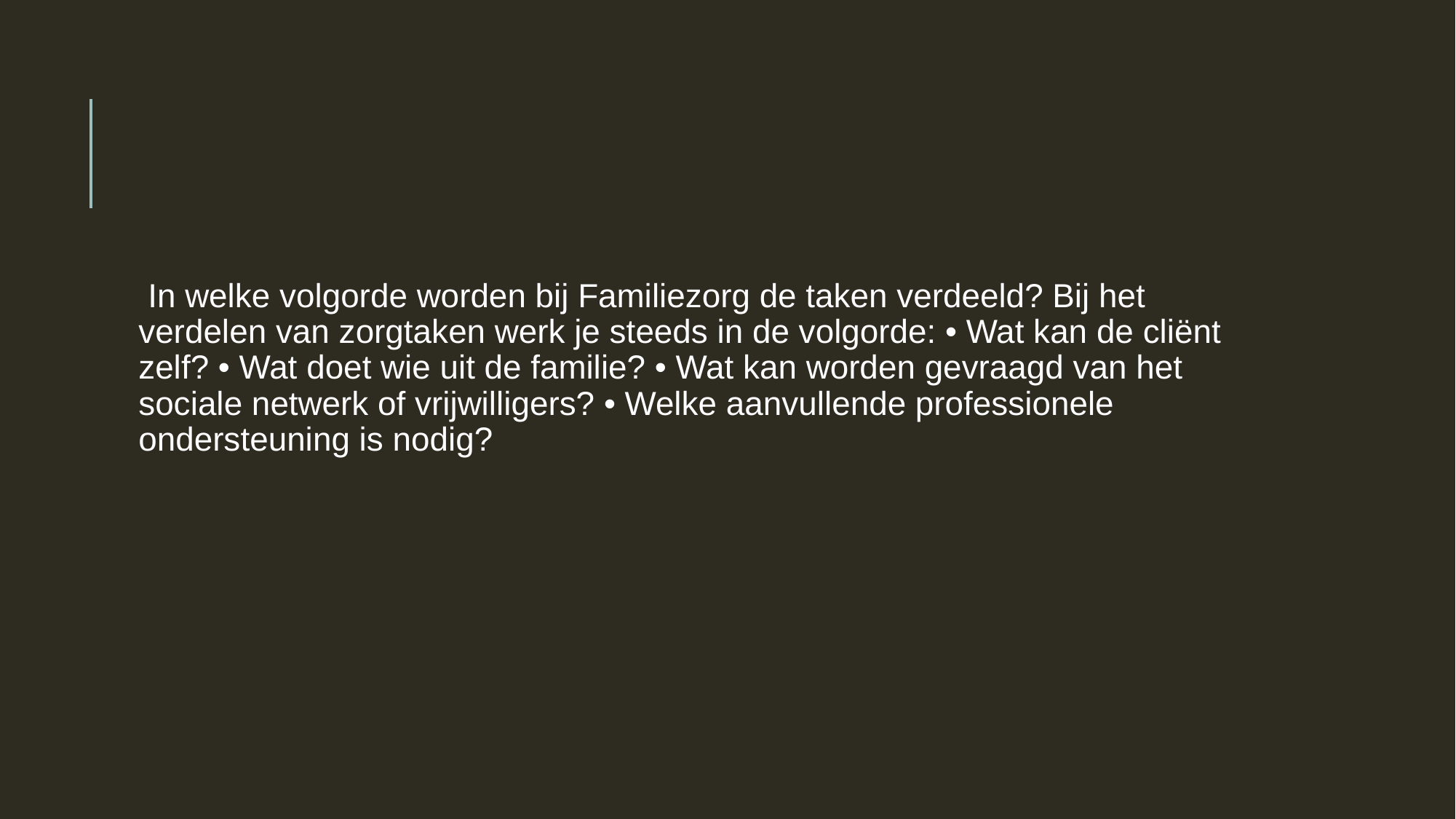

#
 In welke volgorde worden bij Familiezorg de taken verdeeld? Bij het verdelen van zorgtaken werk je steeds in de volgorde: • Wat kan de cliënt zelf? • Wat doet wie uit de familie? • Wat kan worden gevraagd van het sociale netwerk of vrijwilligers? • Welke aanvullende professionele ondersteuning is nodig?